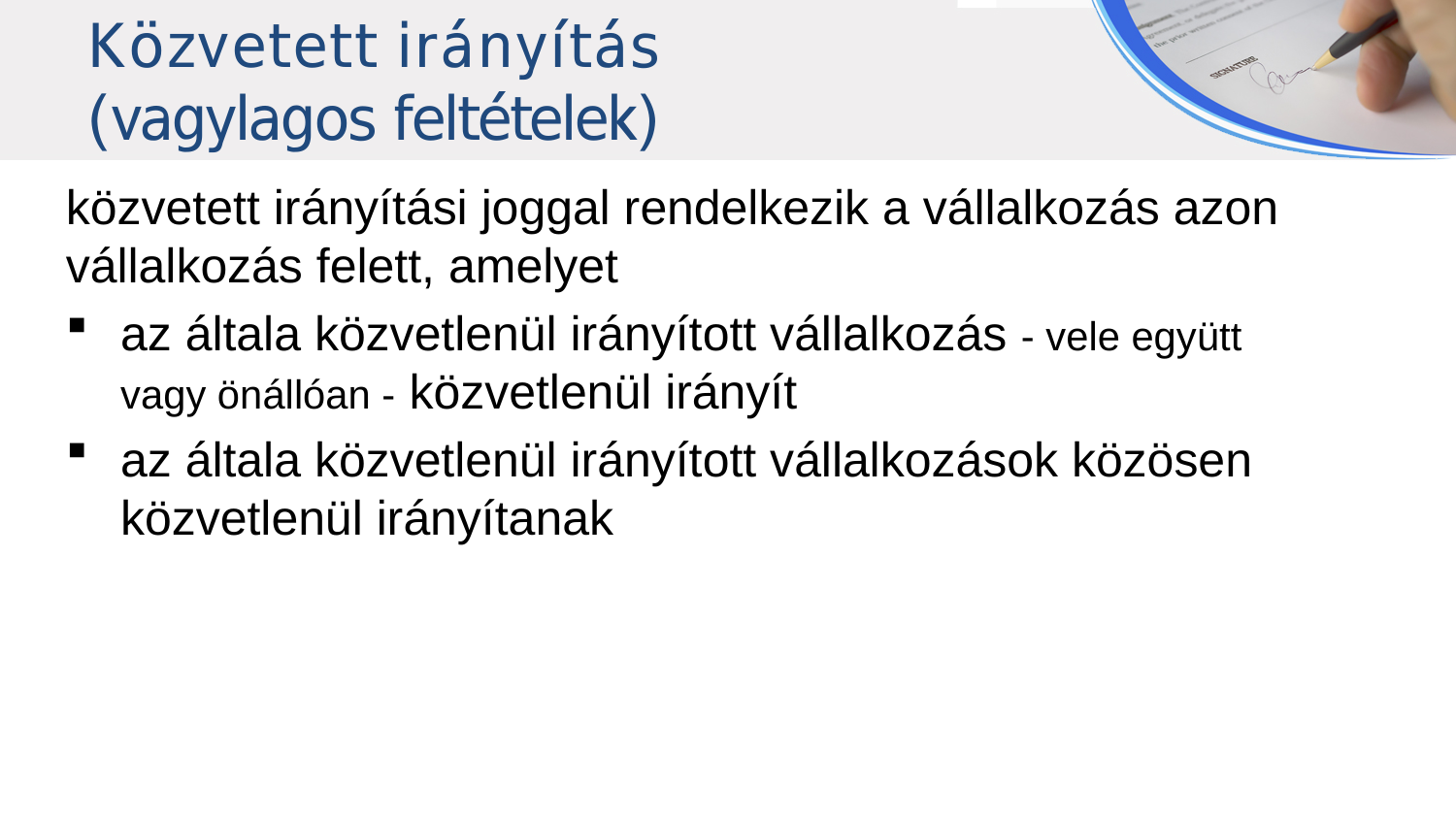

Közvetett irányítás
(vagylagos feltételek)
közvetett irányítási joggal rendelkezik a vállalkozás azon vállalkozás felett, amelyet
az általa közvetlenül irányított vállalkozás - vele együtt
vagy önállóan - közvetlenül irányít
az általa közvetlenül irányított vállalkozások közösen
közvetlenül irányítanak